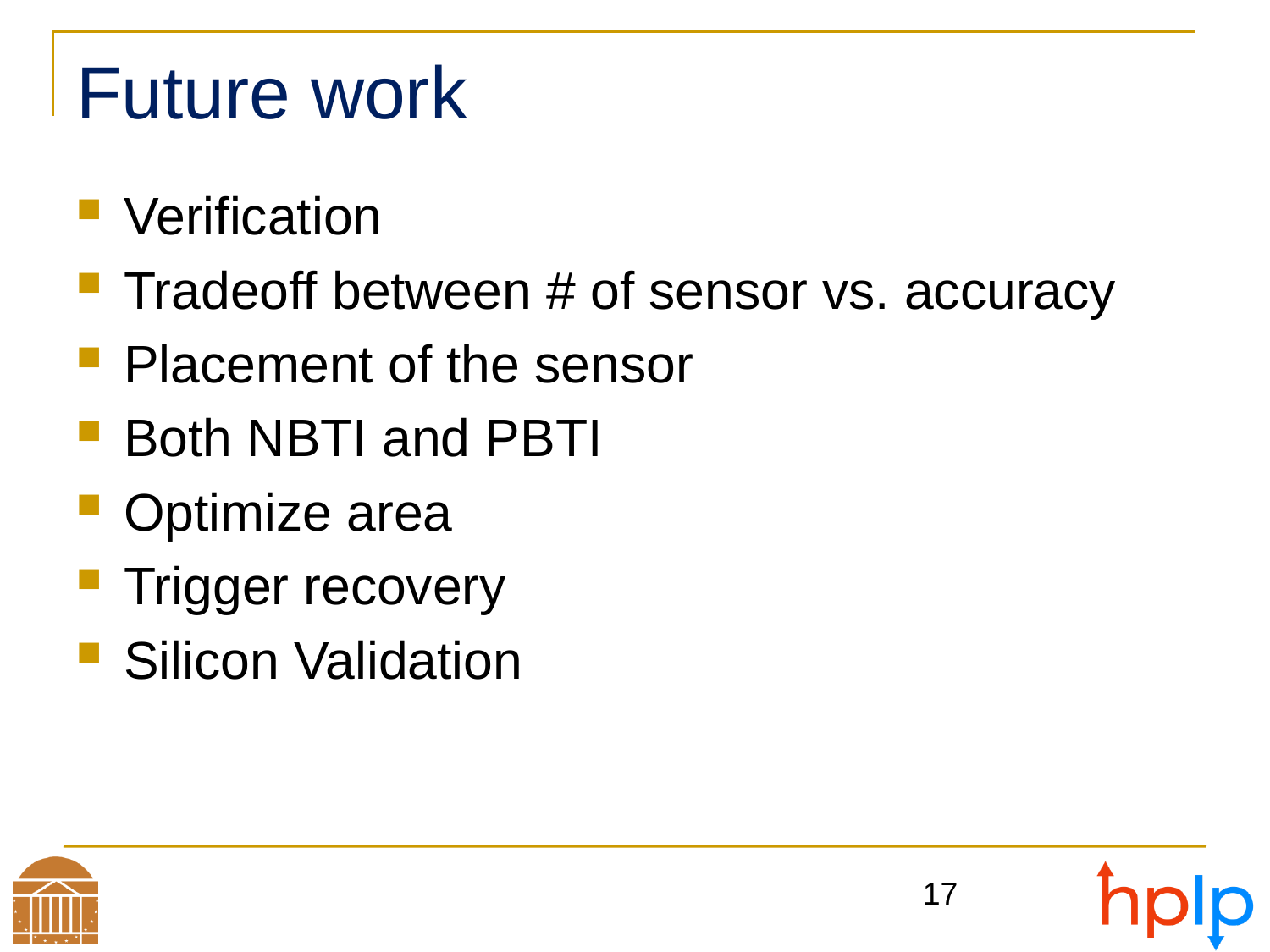

# Future work
Verification
Tradeoff between # of sensor vs. accuracy
Placement of the sensor
Both NBTI and PBTI
Optimize area
Trigger recovery
Silicon Validation

17